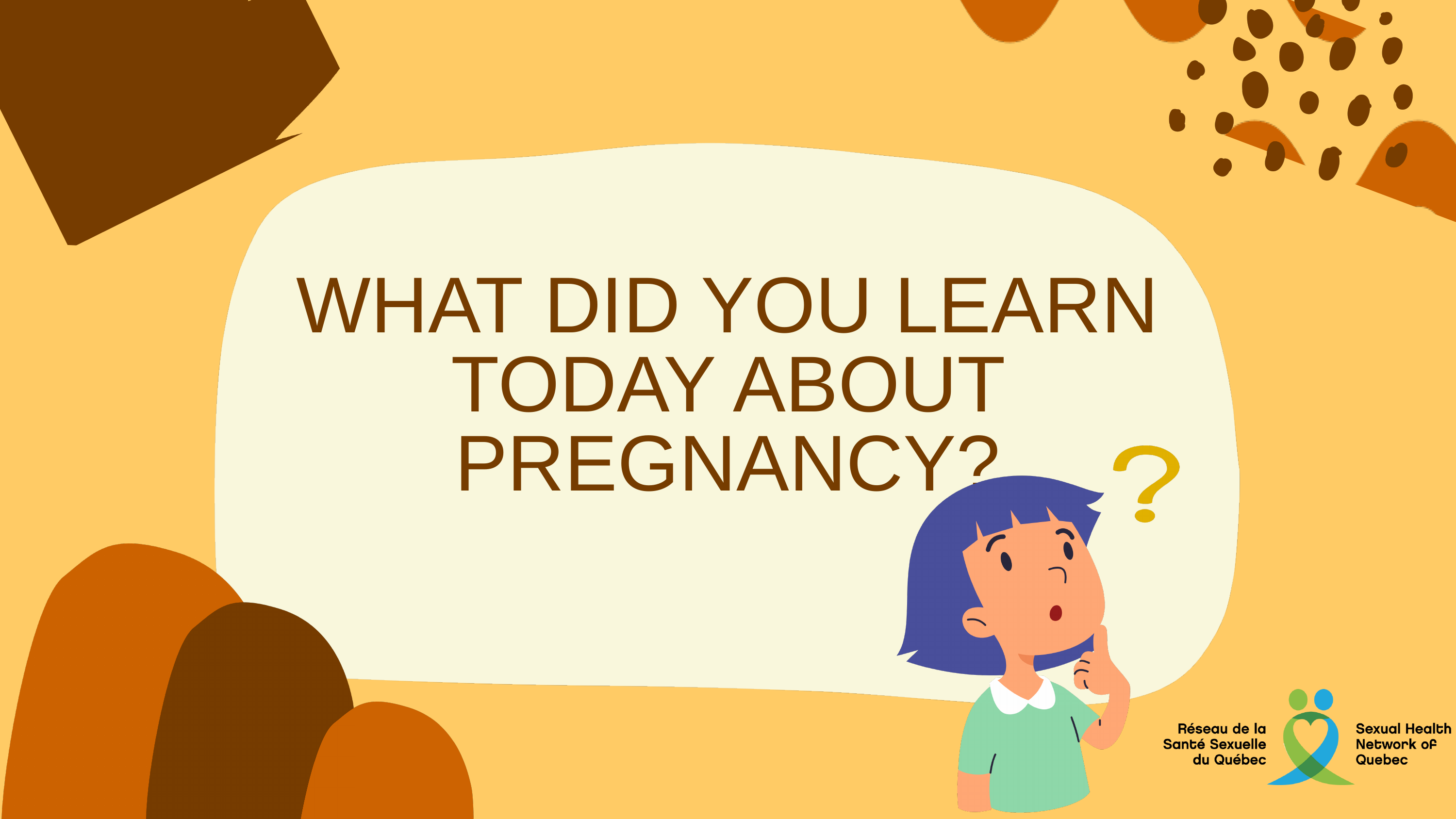

WHAT DID YOU LEARN TODAY ABOUT PREGNANCY?